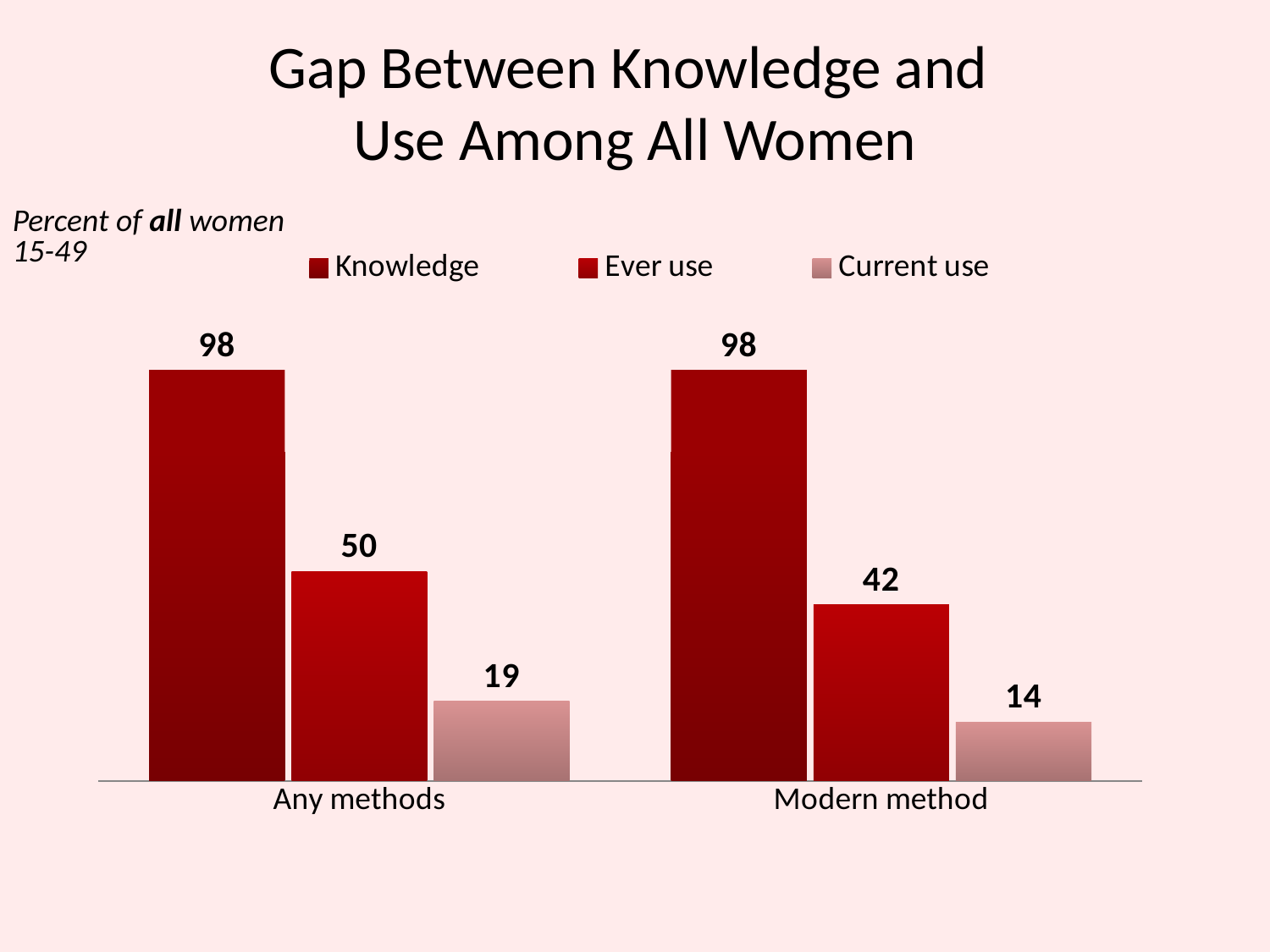

# Gap Between Knowledge and Use Among All Women
Percent of all women 15-49

### Chart

| Category | Knowledge | Ever use | Current use |
|---|---|---|---|
| Any methods | 98.0 | 50.0 | 19.0 |
| Modern method | 98.0 | 42.0 | 14.0 |